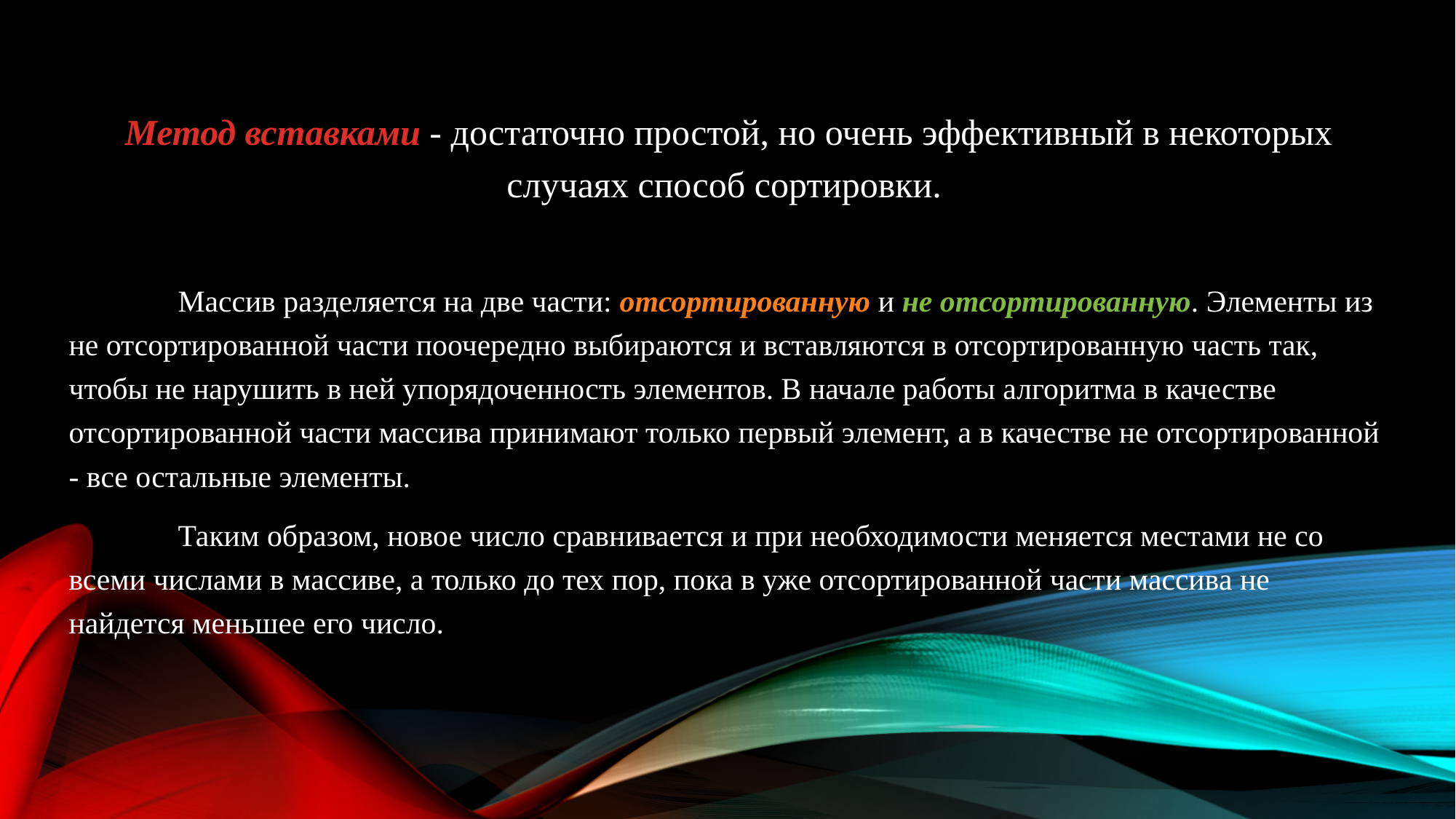

Метод вставками - достаточно простой, но очень эффективный в некоторых случаях способ сортировки.

	Массив разделяется на две части: отсортированную и не отсортированную. Элементы из не отсортированной части поочередно выбираются и вставляются в отсортированную часть так, чтобы не нарушить в ней упорядоченность элементов. В начале работы алгоритма в качестве отсортированной части массива принимают только первый элемент, а в качестве не отсортированной - все остальные элементы.
	Таким образом, новое число сравнивается и при необходимости меняется местами не со всеми числами в массиве, а только до тех пор, пока в уже отсортированной части массива не найдется меньшее его число.